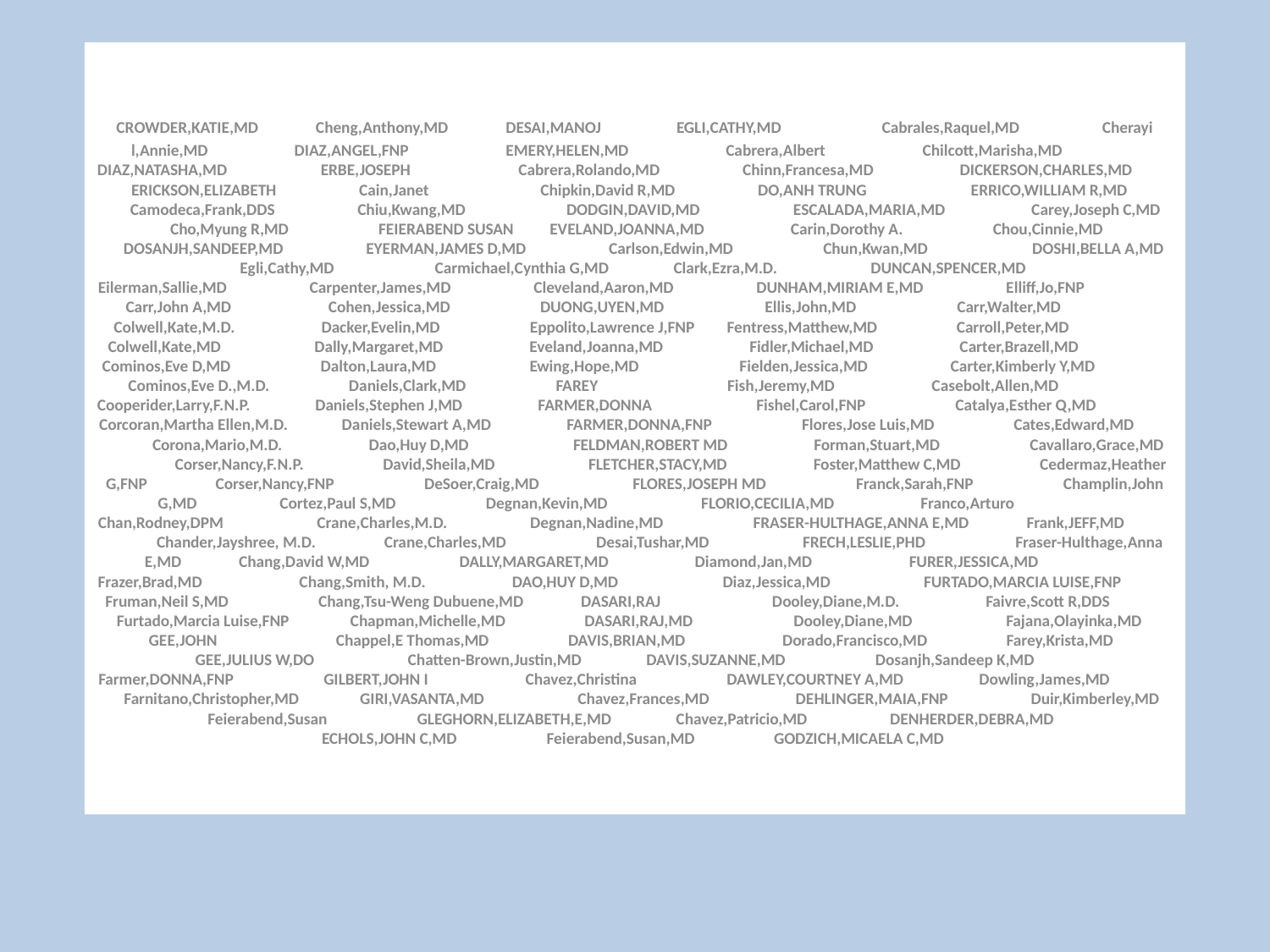

CROWDER,KATIE,MD                Cheng,Anthony,MD                DESAI,MANOJ                     EGLI,CATHY,MD                            Cabrales,Raquel,MD                       Cherayi
l,Annie,MD                        DIAZ,ANGEL,FNP                           EMERY,HELEN,MD                           Cabrera,Albert                           Chilcott,Marisha,MD                      DIAZ,NATASHA,MD                          ERBE,JOSEPH                              Cabrera,Rolando,MD                       Chinn,Francesa,MD                        DICKERSON,CHARLES,MD                     ERICKSON,ELIZABETH                       Cain,Janet                               Chipkin,David R,MD                       DO,ANH TRUNG                             ERRICO,WILLIAM R,MD                      Camodeca,Frank,DDS                       Chiu,Kwang,MD                            DODGIN,DAVID,MD                          ESCALADA,MARIA,MD                        Carey,Joseph C,MD                        Cho,Myung R,MD                         FEIERABEND SUSAN          EVELAND,JOANNA,MD                        Carin,Dorothy A.                         Chou,Cinnie,MD                           DOSANJH,SANDEEP,MD                       EYERMAN,JAMES D,MD                       Carlson,Edwin,MD                         Chun,Kwan,MD                             DOSHI,BELLA A,MD                         Egli,Cathy,MD                            Carmichael,Cynthia G,MD                  Clark,Ezra,M.D.                          DUNCAN,SPENCER,MD                        Eilerman,Sallie,MD                       Carpenter,James,MD                       Cleveland,Aaron,MD                       DUNHAM,MIRIAM E,MD                       Elliff,Jo,FNP                            Carr,John A,MD                           Cohen,Jessica,MD                         DUONG,UYEN,MD                            Ellis,John,MD                            Carr,Walter,MD                           Colwell,Kate,M.D.                        Dacker,Evelin,MD                         Eppolito,Lawrence J,FNP         Fentress,Matthew,MD                      Carroll,Peter,MD                         Colwell,Kate,MD                          Dally,Margaret,MD                        Eveland,Joanna,MD                        Fidler,Michael,MD                        Carter,Brazell,MD                        Cominos,Eve D,MD                         Dalton,Laura,MD                          Ewing,Hope,MD                            Fielden,Jessica,MD                       Carter,Kimberly Y,MD                     Cominos,Eve D.,M.D.                      Daniels,Clark,MD                         FAREY                                    Fish,Jeremy,MD                           Casebolt,Allen,MD                        Cooperider,Larry,F.N.P.                  Daniels,Stephen J,MD                     FARMER,DONNA                             Fishel,Carol,FNP                         Catalya,Esther Q,MD                      Corcoran,Martha Ellen,M.D.               Daniels,Stewart A,MD                     FARMER,DONNA,FNP                         Flores,Jose Luis,MD                      Cates,Edward,MD                          Corona,Mario,M.D.                        Dao,Huy D,MD                             FELDMAN,ROBERT MD                        Forman,Stuart,MD                         Cavallaro,Grace,MD                       Corser,Nancy,F.N.P.                      David,Sheila,MD                          FLETCHER,STACY,MD                        Foster,Matthew C,MD                      Cedermaz,Heather G,FNP                   Corser,Nancy,FNP                         DeSoer,Craig,MD                          FLORES,JOSEPH MD                         Franck,Sarah,FNP                         Champlin,John G,MD                       Cortez,Paul S,MD                         Degnan,Kevin,MD                          FLORIO,CECILIA,MD                        Franco,Arturo                            Chan,Rodney,DPM                          Crane,Charles,M.D.                       Degnan,Nadine,MD                         FRASER-HULTHAGE,ANNA E,MD                Frank,JEFF,MD                            Chander,Jayshree, M.D.                   Crane,Charles,MD                         Desai,Tushar,MD                          FRECH,LESLIE,PHD                         Fraser-Hulthage,Anna E,MD                Chang,David W,MD                         DALLY,MARGARET,MD                        Diamond,Jan,MD                           FURER,JESSICA,MD                         Frazer,Brad,MD                           Chang,Smith, M.D.                        DAO,HUY D,MD                             Diaz,Jessica,MD                          FURTADO,MARCIA LUISE,FNP                 Fruman,Neil S,MD                         Chang,Tsu-Weng Dubuene,MD                DASARI,RAJ                               Dooley,Diane,M.D.                        Faivre,Scott R,DDS                       Furtado,Marcia Luise,FNP                 Chapman,Michelle,MD                      DASARI,RAJ,MD                            Dooley,Diane,MD                          Fajana,Olayinka,MD                       GEE,JOHN                                 Chappel,E Thomas,MD                      DAVIS,BRIAN,MD                           Dorado,Francisco,MD                      Farey,Krista,MD                          GEE,JULIUS W,DO                          Chatten-Brown,Justin,MD                  DAVIS,SUZANNE,MD                         Dosanjh,Sandeep K,MD                     Farmer,DONNA,FNP                         GILBERT,JOHN I                           Chavez,Christina                         DAWLEY,COURTNEY A,MD                     Dowling,James,MD                         Farnitano,Christopher,MD                 GIRI,VASANTA,MD                          Chavez,Frances,MD                        DEHLINGER,MAIA,FNP                       Duir,Kimberley,MD                        Feierabend,Susan                         GLEGHORN,ELIZABETH,E,MD                  Chavez,Patricio,MD                       DENHERDER,DEBRA,MD                       ECHOLS,JOHN C,MD                         Feierabend,Susan,MD                      GODZICH,MICAELA C,MD
#